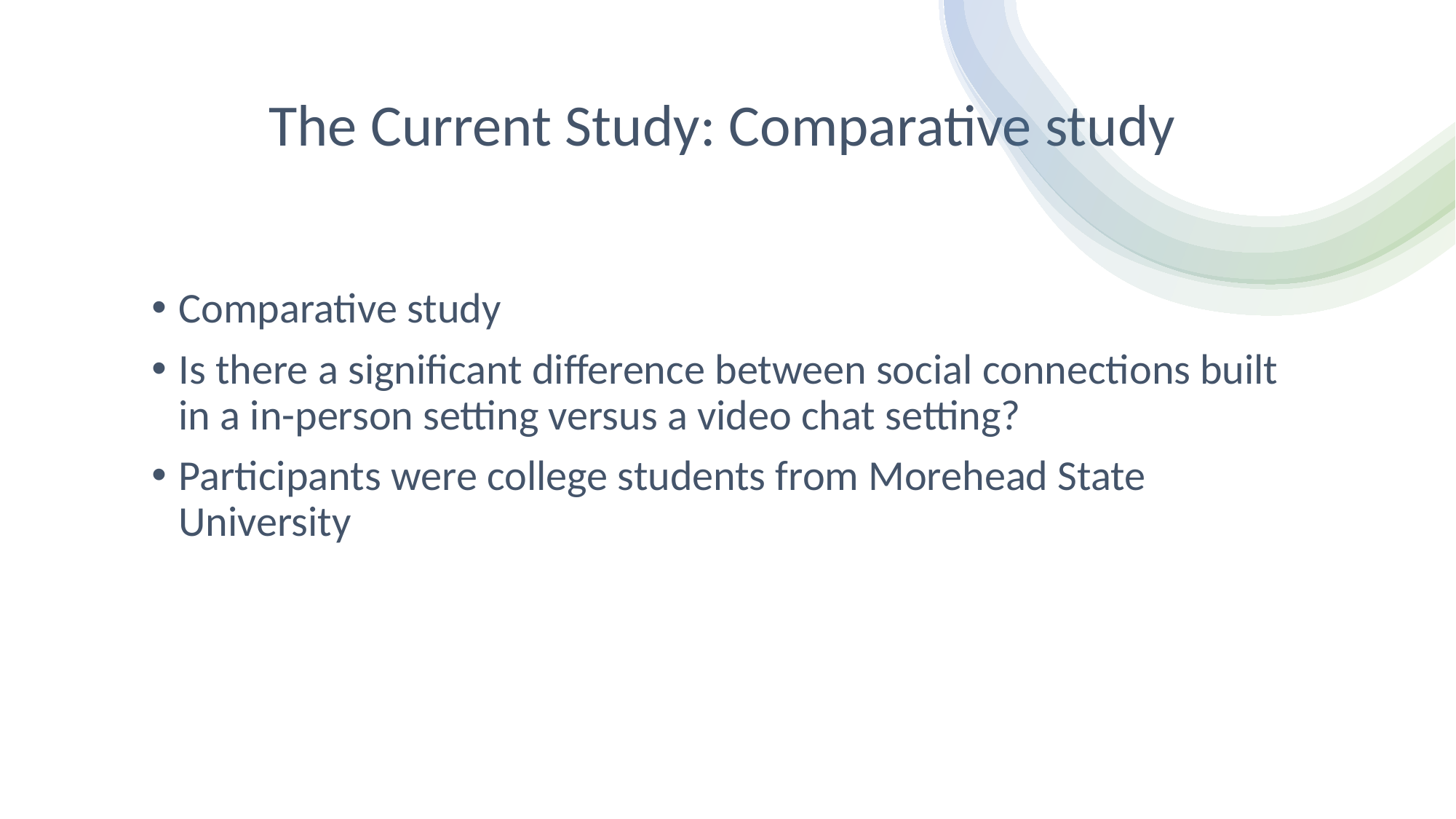

# The Current Study: Comparative study
Comparative study
Is there a significant difference between social connections built in a in-person setting versus a video chat setting?
Participants were college students from Morehead State University